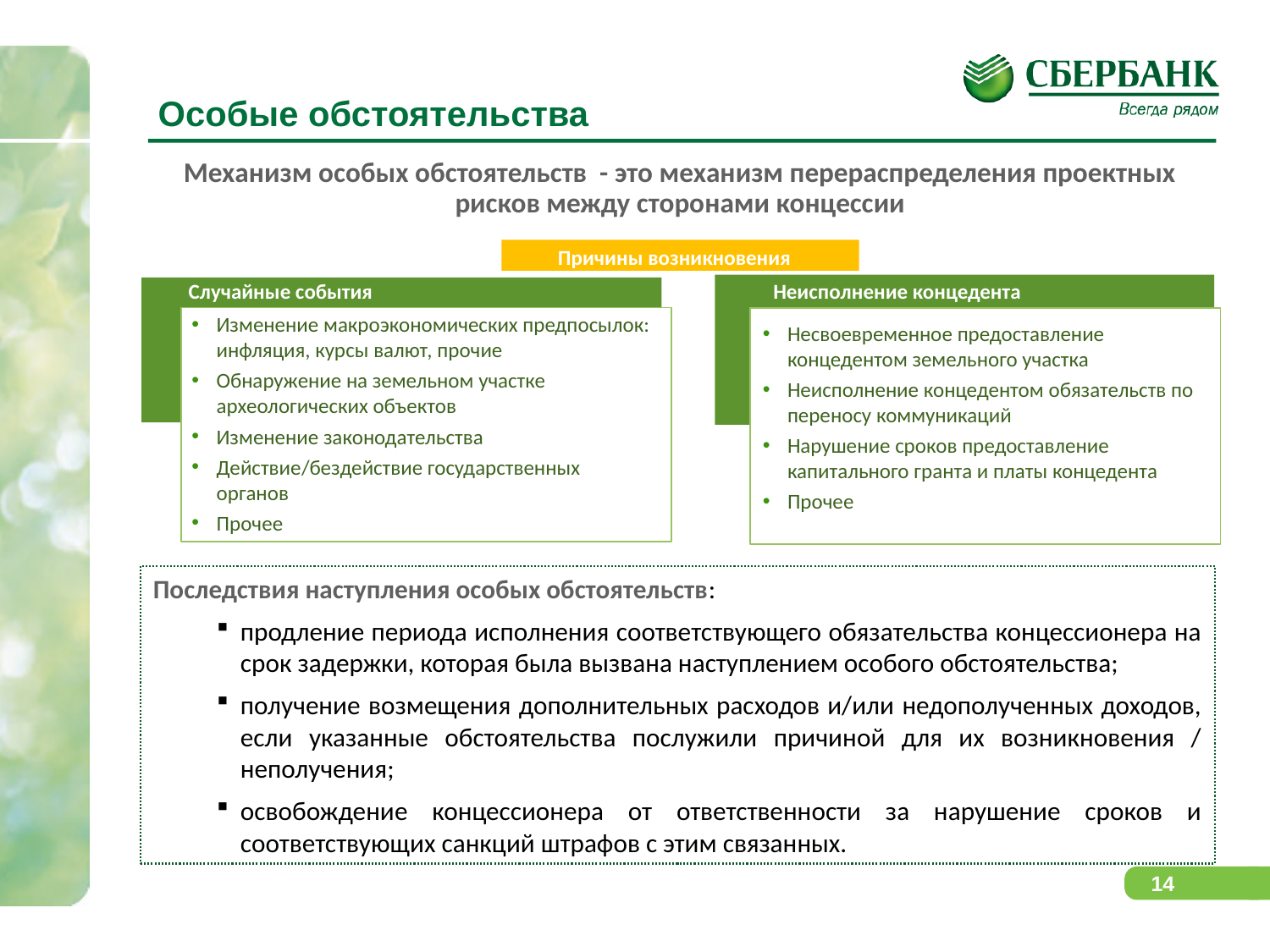

# Особые обстоятельства
Механизм особых обстоятельств  - это механизм перераспределения проектных рисков между сторонами концессии
Причины возникновения

Случайные события

Изменение макроэкономических предпосылок: инфляция, курсы валют, прочие
Обнаружение на земельном участке археологических объектов
Изменение законодательства
Действие/бездействие государственных органов
Прочее

Неисполнение концедента

Несвоевременное предоставление концедентом земельного участка
Неисполнение концедентом обязательств по переносу коммуникаций
Нарушение сроков предоставление капитального гранта и платы концедента
Прочее
Последствия наступления особых обстоятельств:
продление периода исполнения соответствующего обязательства концессионера на срок задержки, которая была вызвана наступлением особого обстоятельства;
получение возмещения дополнительных расходов и/или недополученных доходов, если указанные обстоятельства послужили причиной для их возникновения / неполучения;
освобождение концессионера от ответственности за нарушение сроков и соответствующих санкций штрафов с этим связанных.